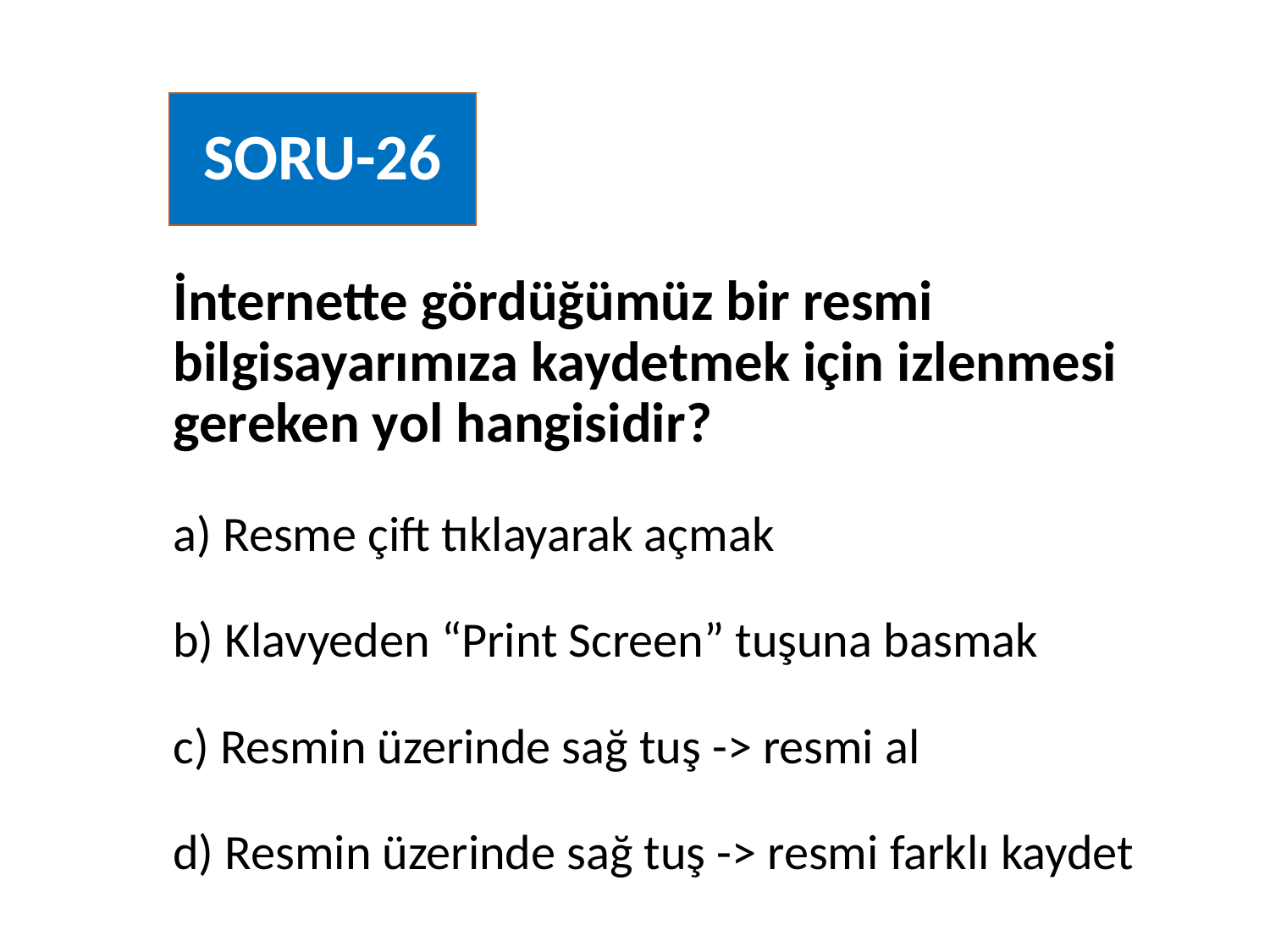

# SORU-26
İnternette gördüğümüz bir resmi bilgisayarımıza kaydetmek için izlenmesi gereken yol hangisidir?
a) Resme çift tıklayarak açmak
b) Klavyeden “Print Screen” tuşuna basmak
c) Resmin üzerinde sağ tuş -> resmi al
d) Resmin üzerinde sağ tuş -> resmi farklı kaydet